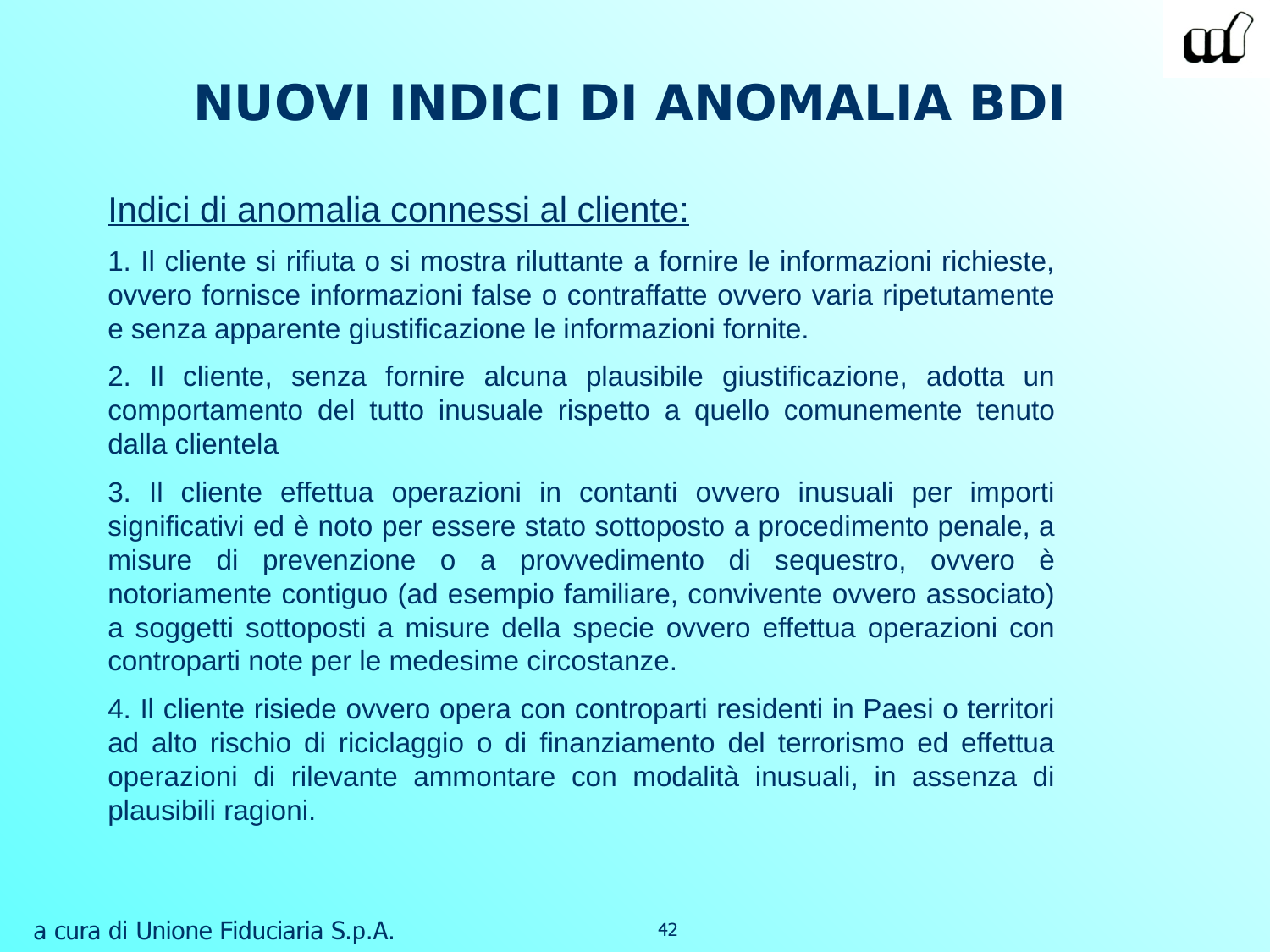

NUOVI INDICI DI ANOMALIA BDI
Indici di anomalia connessi al cliente:
1. Il cliente si rifiuta o si mostra riluttante a fornire le informazioni richieste, ovvero fornisce informazioni false o contraffatte ovvero varia ripetutamente e senza apparente giustificazione le informazioni fornite.
2. Il cliente, senza fornire alcuna plausibile giustificazione, adotta un comportamento del tutto inusuale rispetto a quello comunemente tenuto dalla clientela
3. Il cliente effettua operazioni in contanti ovvero inusuali per importi significativi ed è noto per essere stato sottoposto a procedimento penale, a misure di prevenzione o a provvedimento di sequestro, ovvero è notoriamente contiguo (ad esempio familiare, convivente ovvero associato) a soggetti sottoposti a misure della specie ovvero effettua operazioni con controparti note per le medesime circostanze.
4. Il cliente risiede ovvero opera con controparti residenti in Paesi o territori ad alto rischio di riciclaggio o di finanziamento del terrorismo ed effettua operazioni di rilevante ammontare con modalità inusuali, in assenza di plausibili ragioni.